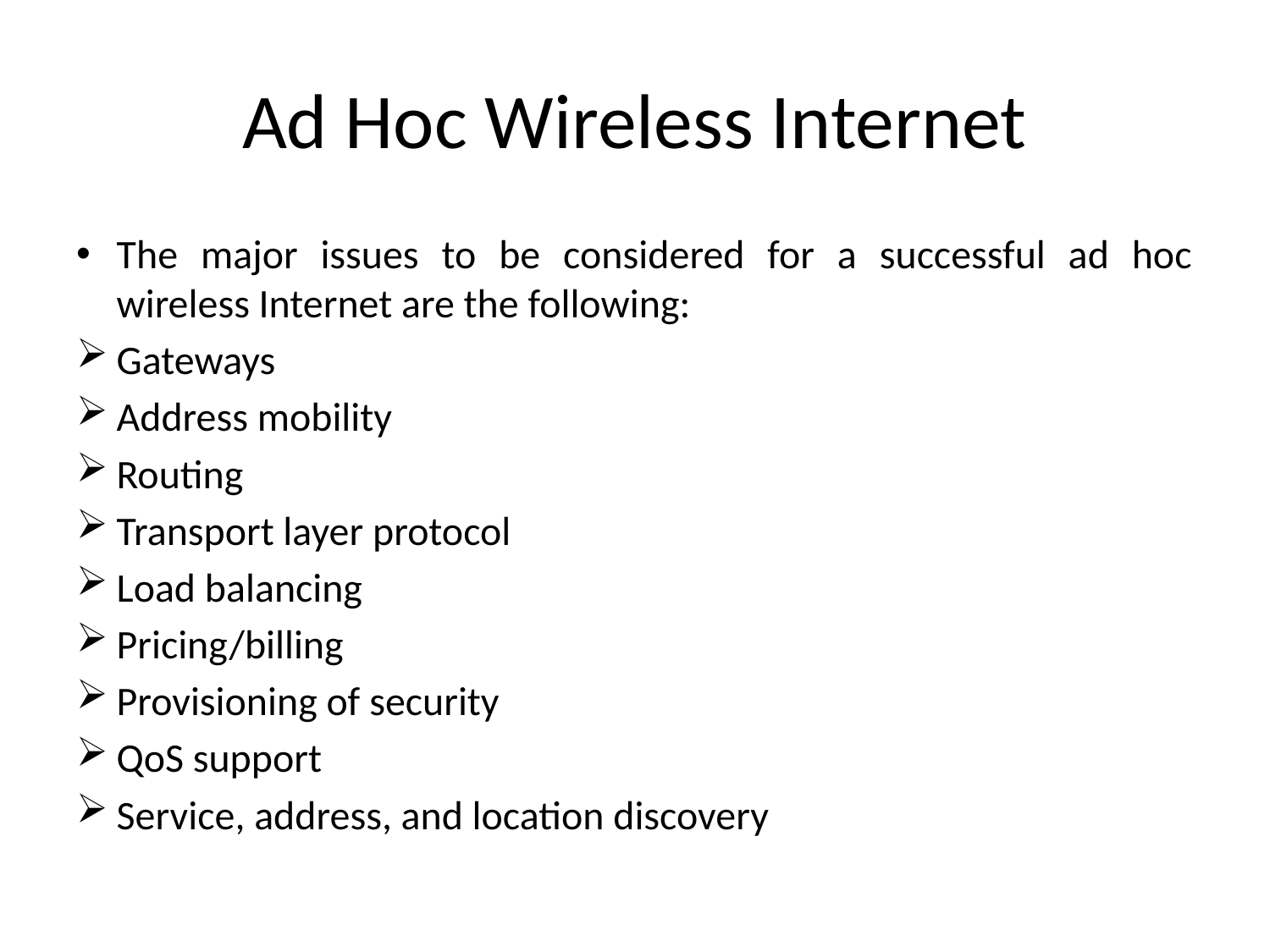

# Ad Hoc Wireless Internet
The major issues to be considered for a successful ad hoc wireless Internet are the following:
Gateways
Address mobility
Routing
Transport layer protocol
Load balancing
Pricing/billing
Provisioning of security
QoS support
Service, address, and location discovery